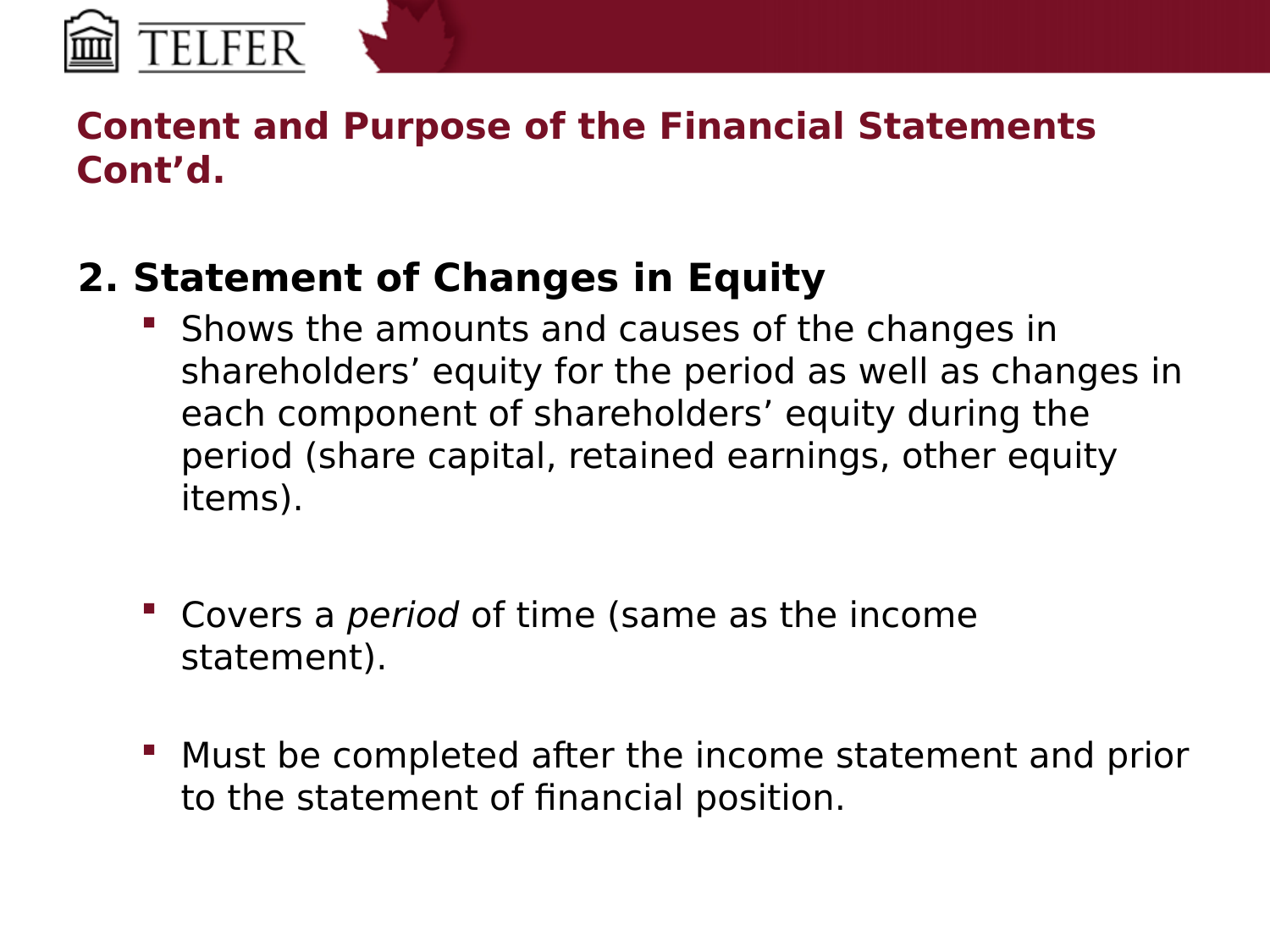

# Content and Purpose of the Financial Statements Cont’d.
2. Statement of Changes in Equity
Shows the amounts and causes of the changes in shareholders’ equity for the period as well as changes in each component of shareholders’ equity during the period (share capital, retained earnings, other equity items).

Covers a period of time (same as the income statement).

Must be completed after the income statement and prior to the statement of financial position.